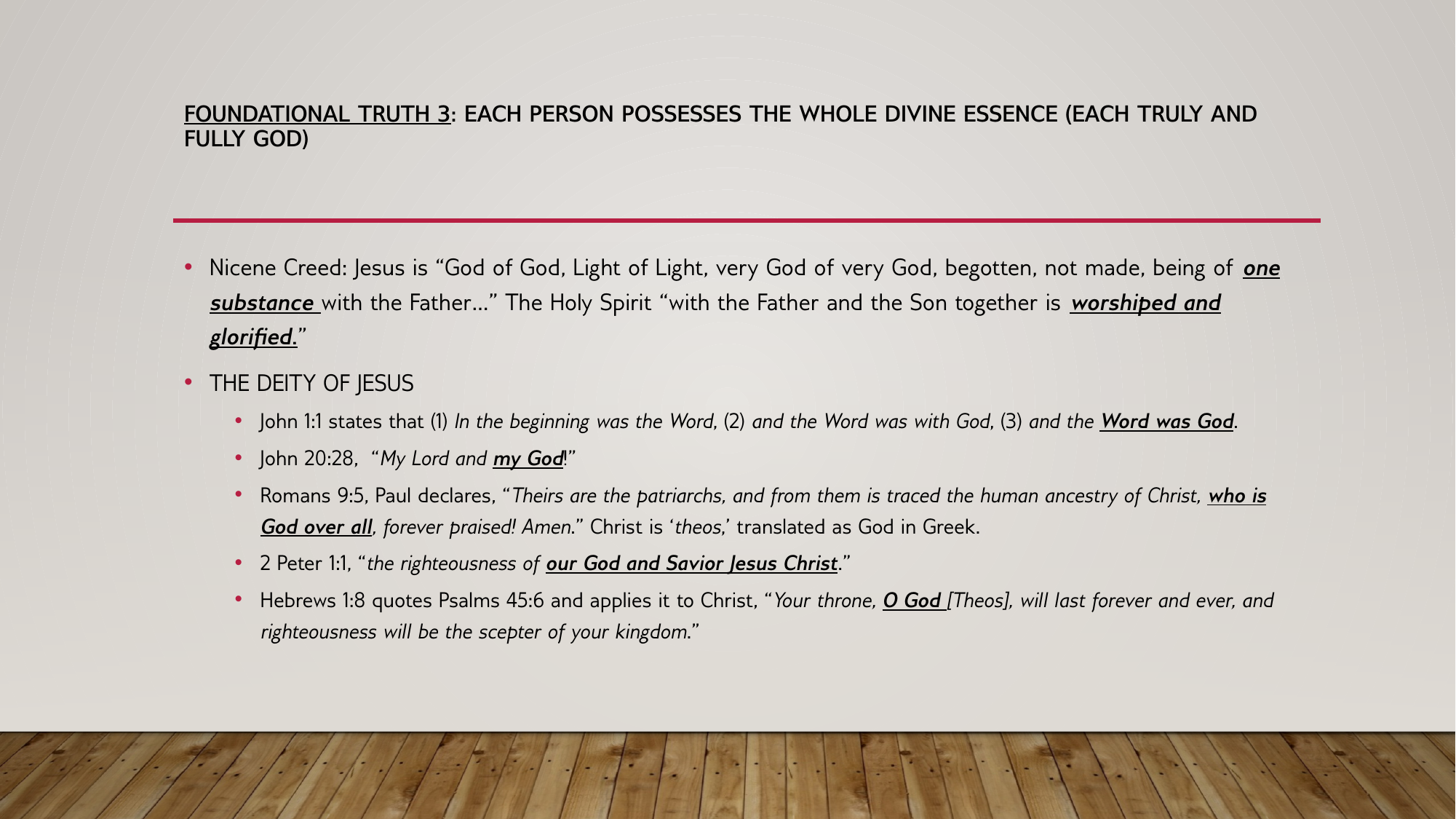

# FOUNDATIONAL TRUTH 3: EACH PERSON POSSESSES THE WHOLE DIVINE ESSENCE (EACH TRULY AND FULLY GOD)
Nicene Creed: Jesus is “God of God, Light of Light, very God of very God, begotten, not made, being of one substance with the Father…” The Holy Spirit “with the Father and the Son together is worshiped and glorified.”
THE DEITY OF JESUS
John 1:1 states that (1) In the beginning was the Word, (2) and the Word was with God, (3) and the Word was God.
John 20:28,  “My Lord and my God!”
Romans 9:5, Paul declares, “Theirs are the patriarchs, and from them is traced the human ancestry of Christ, who is God over all, forever praised! Amen.” Christ is ‘theos,’ translated as God in Greek.
2 Peter 1:1, “the righteousness of our God and Savior Jesus Christ.”
Hebrews 1:8 quotes Psalms 45:6 and applies it to Christ, “Your throne, O God [Theos], will last forever and ever, and righteousness will be the scepter of your kingdom.”